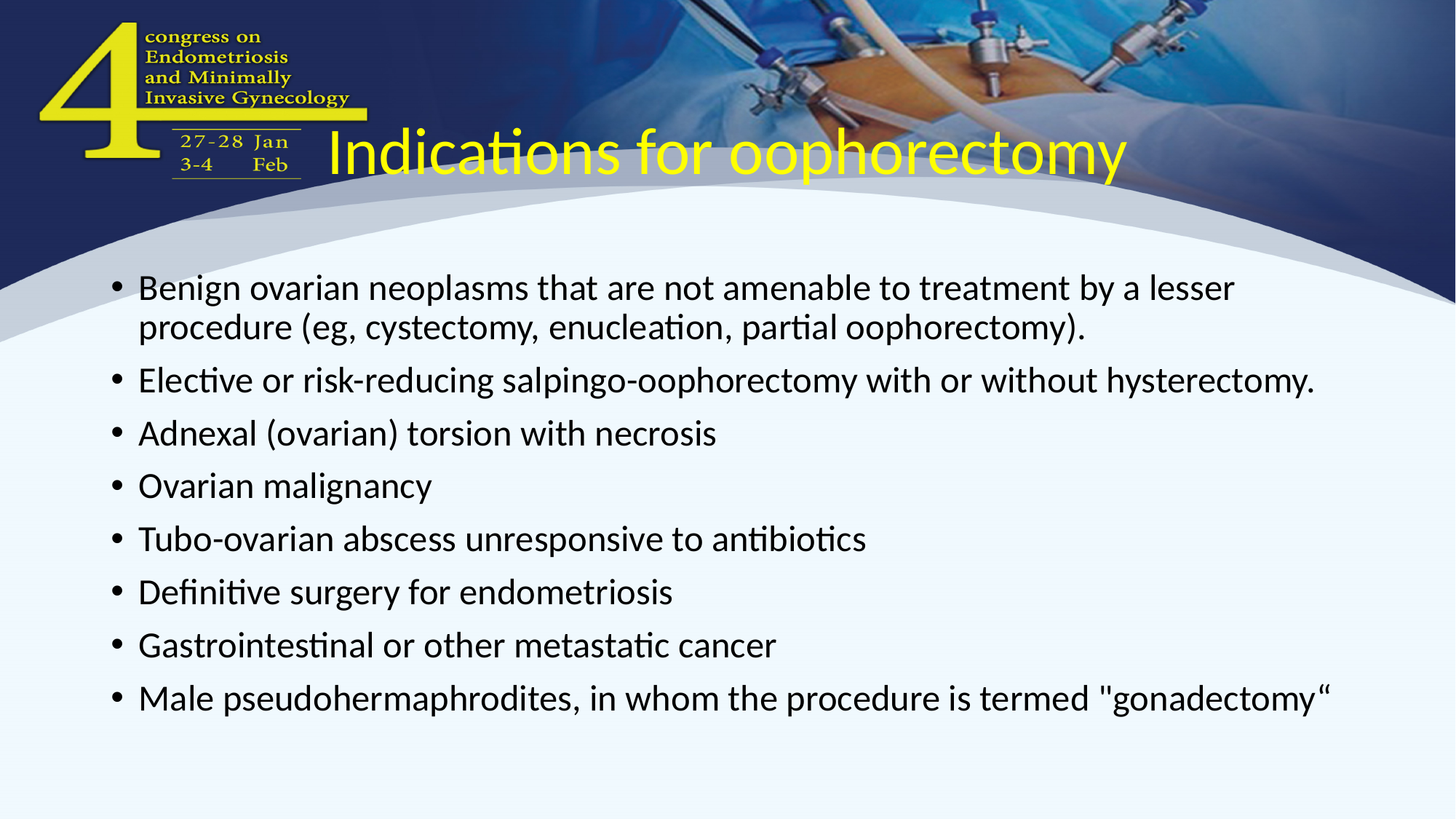

# Indications for oophorectomy
Benign ovarian neoplasms that are not amenable to treatment by a lesser procedure (eg, cystectomy, enucleation, partial oophorectomy).
Elective or risk-reducing salpingo-oophorectomy with or without hysterectomy.
Adnexal (ovarian) torsion with necrosis
Ovarian malignancy
Tubo-ovarian abscess unresponsive to antibiotics
Definitive surgery for endometriosis
Gastrointestinal or other metastatic cancer
Male pseudohermaphrodites, in whom the procedure is termed "gonadectomy“